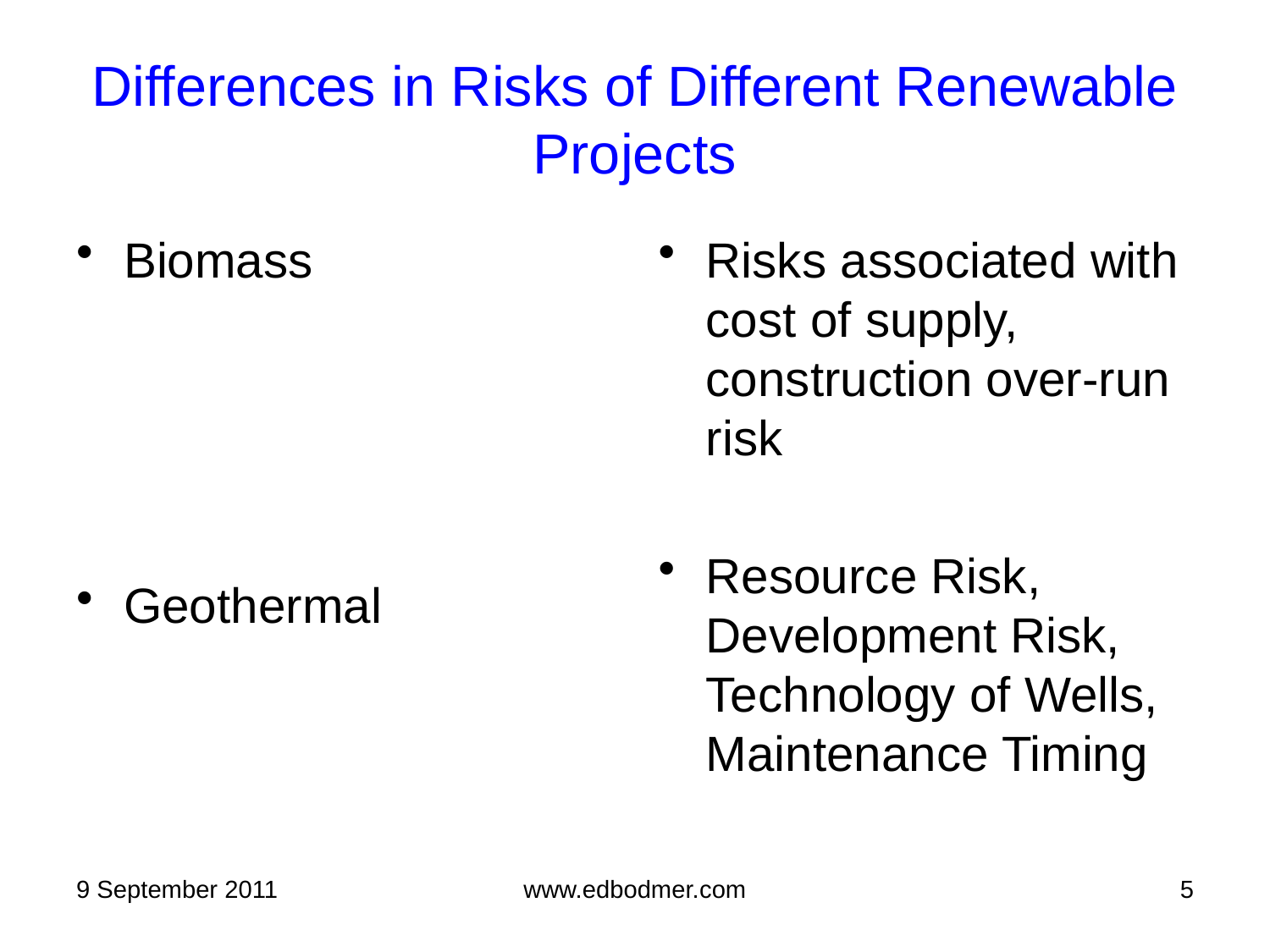

Differences in Risks of Different Renewable Projects
Biomass

Geothermal
Risks associated with cost of supply, construction over-run risk

Resource Risk, Development Risk, Technology of Wells, Maintenance Timing
9 September 2011
www.edbodmer.com
5